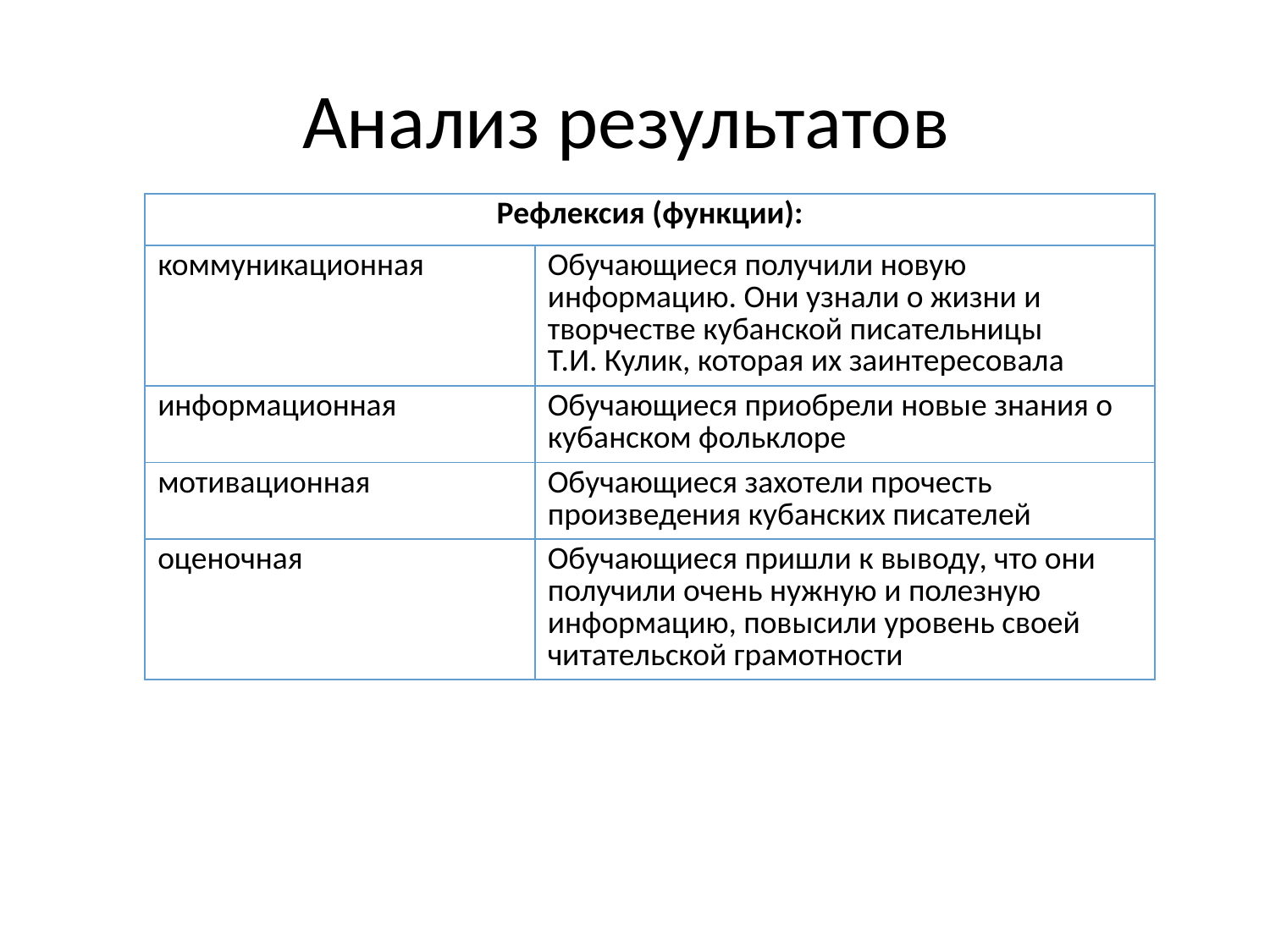

# Анализ результатов
| Рефлексия (функции): |  |
| --- | --- |
| коммуникационная | Обучающиеся получили новую информацию. Они узнали о жизни и творчестве кубанской писательницы Т.И. Кулик, которая их заинтересовала |
| информационная | Обучающиеся приобрели новые знания о кубанском фольклоре |
| мотивационная | Обучающиеся захотели прочесть произведения кубанских писателей |
| оценочная | Обучающиеся пришли к выводу, что они получили очень нужную и полезную информацию, повысили уровень своей читательской грамотности |